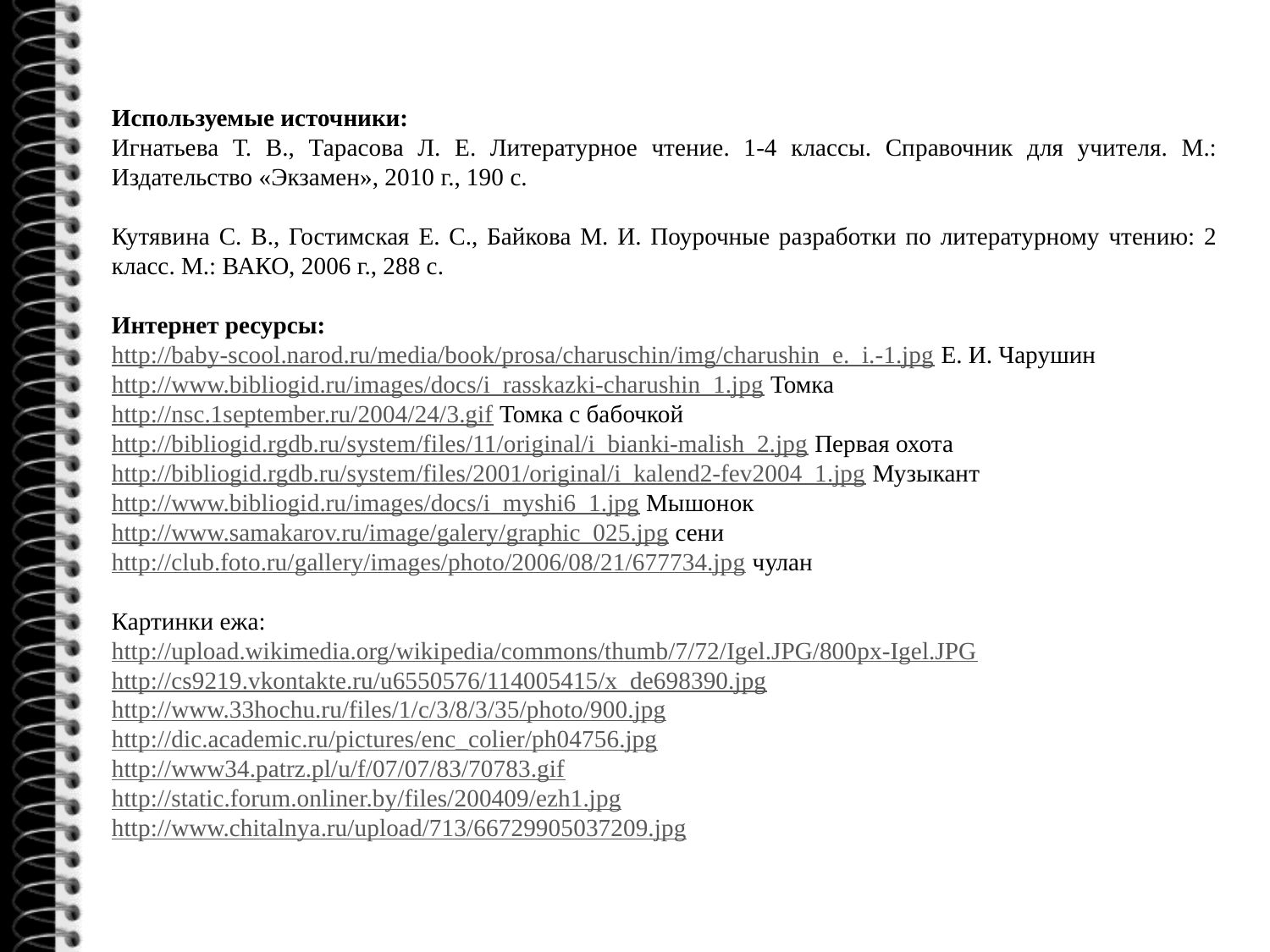

Используемые источники:
Игнатьева Т. В., Тарасова Л. Е. Литературное чтение. 1-4 классы. Справочник для учителя. М.: Издательство «Экзамен», 2010 г., 190 с.

Кутявина С. В., Гостимская Е. С., Байкова М. И. Поурочные разработки по литературному чтению: 2 класс. М.: ВАКО, 2006 г., 288 с.

Интернет ресурсы:
http://baby-scool.narod.ru/media/book/prosa/charuschin/img/charushin_e._i.-1.jpg Е. И. Чарушин
http://www.bibliogid.ru/images/docs/i_rasskazki-charushin_1.jpg Томка
http://nsc.1september.ru/2004/24/3.gif Томка с бабочкой
http://bibliogid.rgdb.ru/system/files/11/original/i_bianki-malish_2.jpg Первая охота
http://bibliogid.rgdb.ru/system/files/2001/original/i_kalend2-fev2004_1.jpg Музыкант
http://www.bibliogid.ru/images/docs/i_myshi6_1.jpg Мышонок
http://www.samakarov.ru/image/galery/graphic_025.jpg сени
http://club.foto.ru/gallery/images/photo/2006/08/21/677734.jpg чулан

Картинки ежа:
http://upload.wikimedia.org/wikipedia/commons/thumb/7/72/Igel.JPG/800px-Igel.JPG
http://cs9219.vkontakte.ru/u6550576/114005415/x_de698390.jpg
http://www.33hochu.ru/files/1/c/3/8/3/35/photo/900.jpg
http://dic.academic.ru/pictures/enc_colier/ph04756.jpg
http://www34.patrz.pl/u/f/07/07/83/70783.gif
http://static.forum.onliner.by/files/200409/ezh1.jpg
http://www.chitalnya.ru/upload/713/66729905037209.jpg